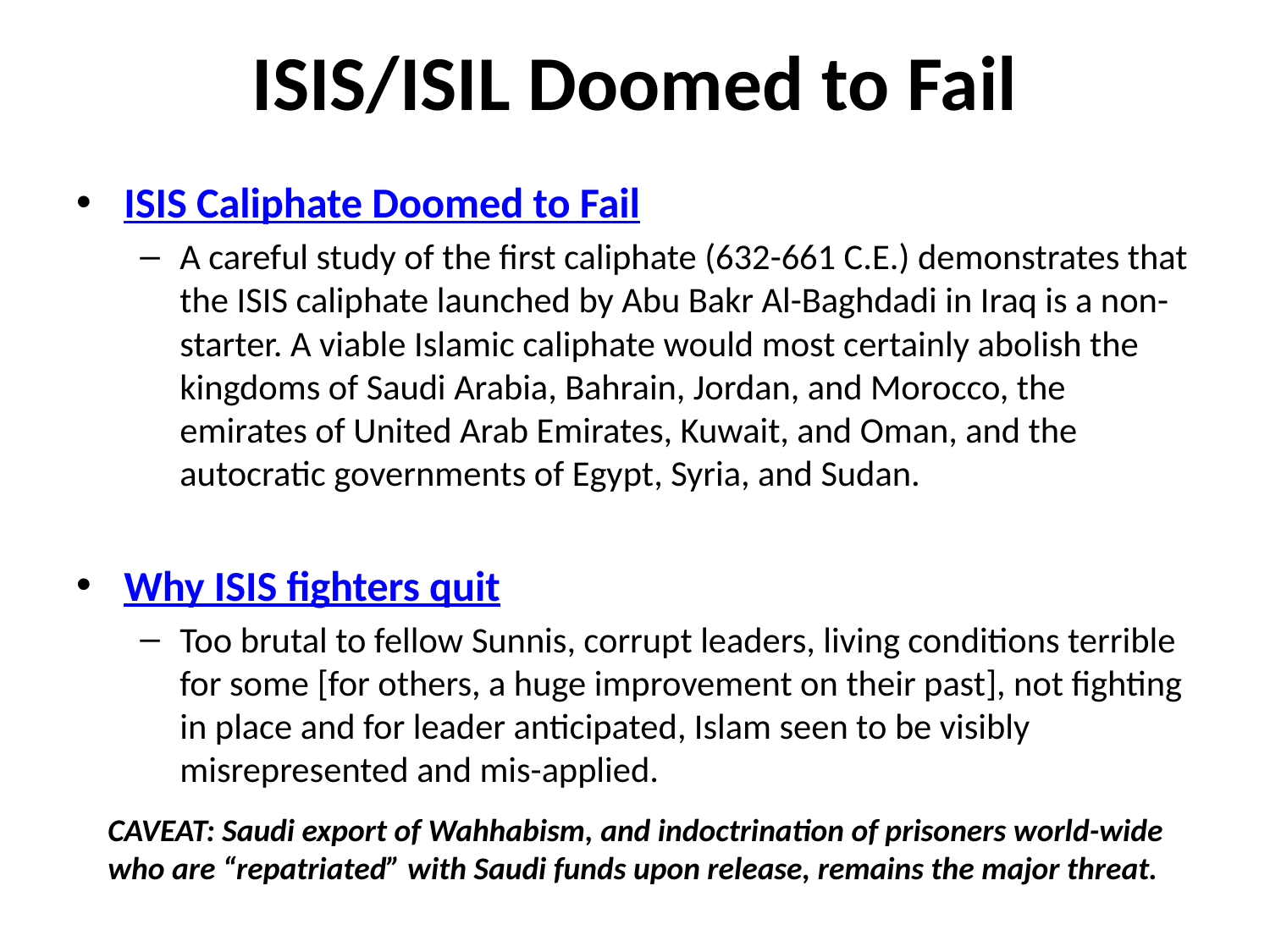

# ISIS/ISIL Doomed to Fail
ISIS Caliphate Doomed to Fail
A careful study of the first caliphate (632-661 C.E.) demonstrates that the ISIS caliphate launched by Abu Bakr Al-Baghdadi in Iraq is a non-starter. A viable Islamic caliphate would most certainly abolish the kingdoms of Saudi Arabia, Bahrain, Jordan, and Morocco, the emirates of United Arab Emirates, Kuwait, and Oman, and the autocratic governments of Egypt, Syria, and Sudan.

Why ISIS fighters quit
Too brutal to fellow Sunnis, corrupt leaders, living conditions terrible for some [for others, a huge improvement on their past], not fighting in place and for leader anticipated, Islam seen to be visibly misrepresented and mis-applied.
CAVEAT: Saudi export of Wahhabism, and indoctrination of prisoners world-wide who are “repatriated” with Saudi funds upon release, remains the major threat.